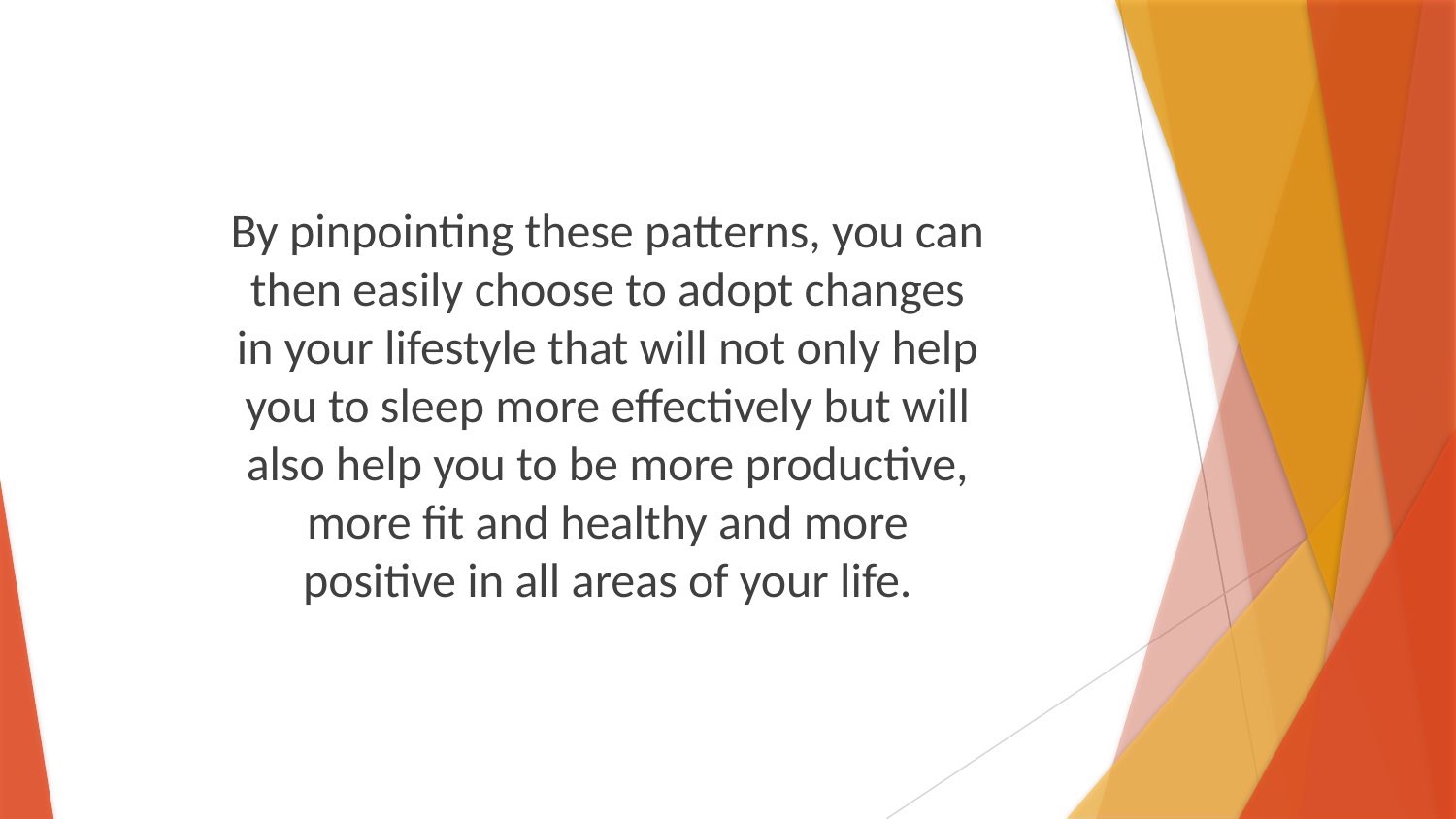

By pinpointing these patterns, you can then easily choose to adopt changes in your lifestyle that will not only help you to sleep more effectively but will also help you to be more productive, more fit and healthy and more positive in all areas of your life.